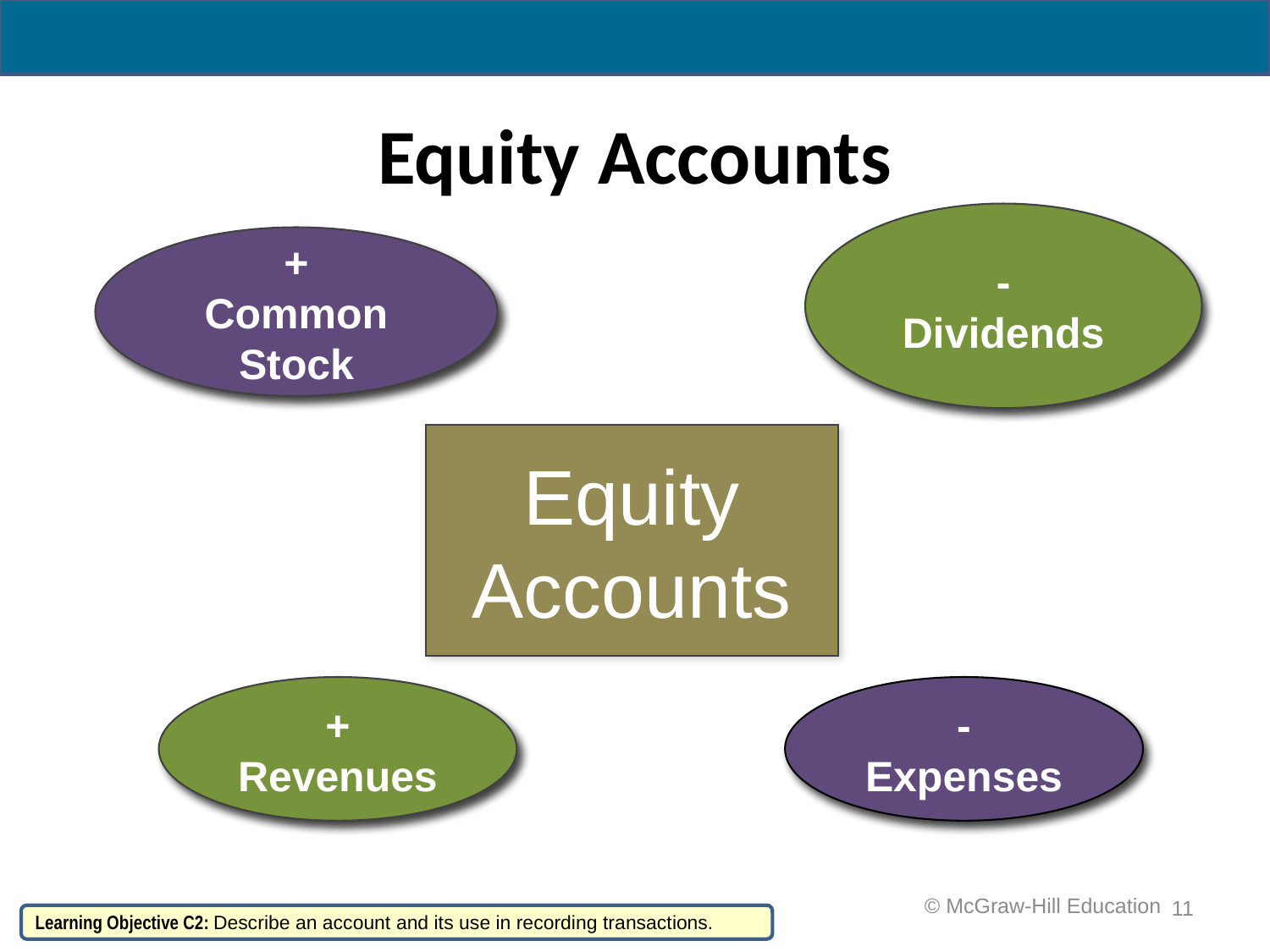

# Equity Accounts
-
Dividends
+
Common Stock
Equity
Accounts
+
Revenues
-
Expenses
11
 © McGraw-Hill Education
Learning Objective C2: Describe an account and its use in recording transactions.